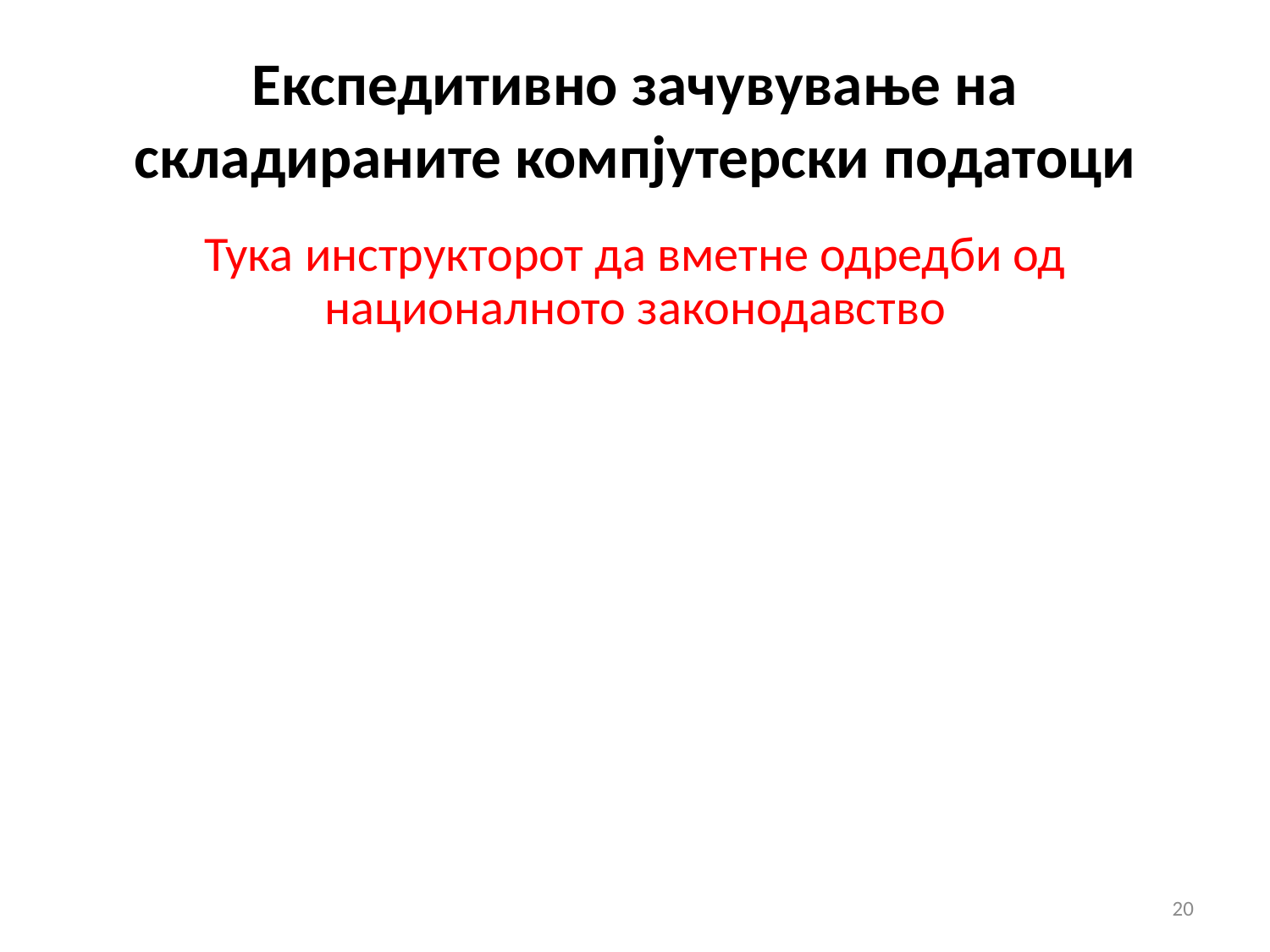

# Експедитивно зачувување на складираните компјутерски податоци
Тука инструкторот да вметне одредби од националното законодавство
20